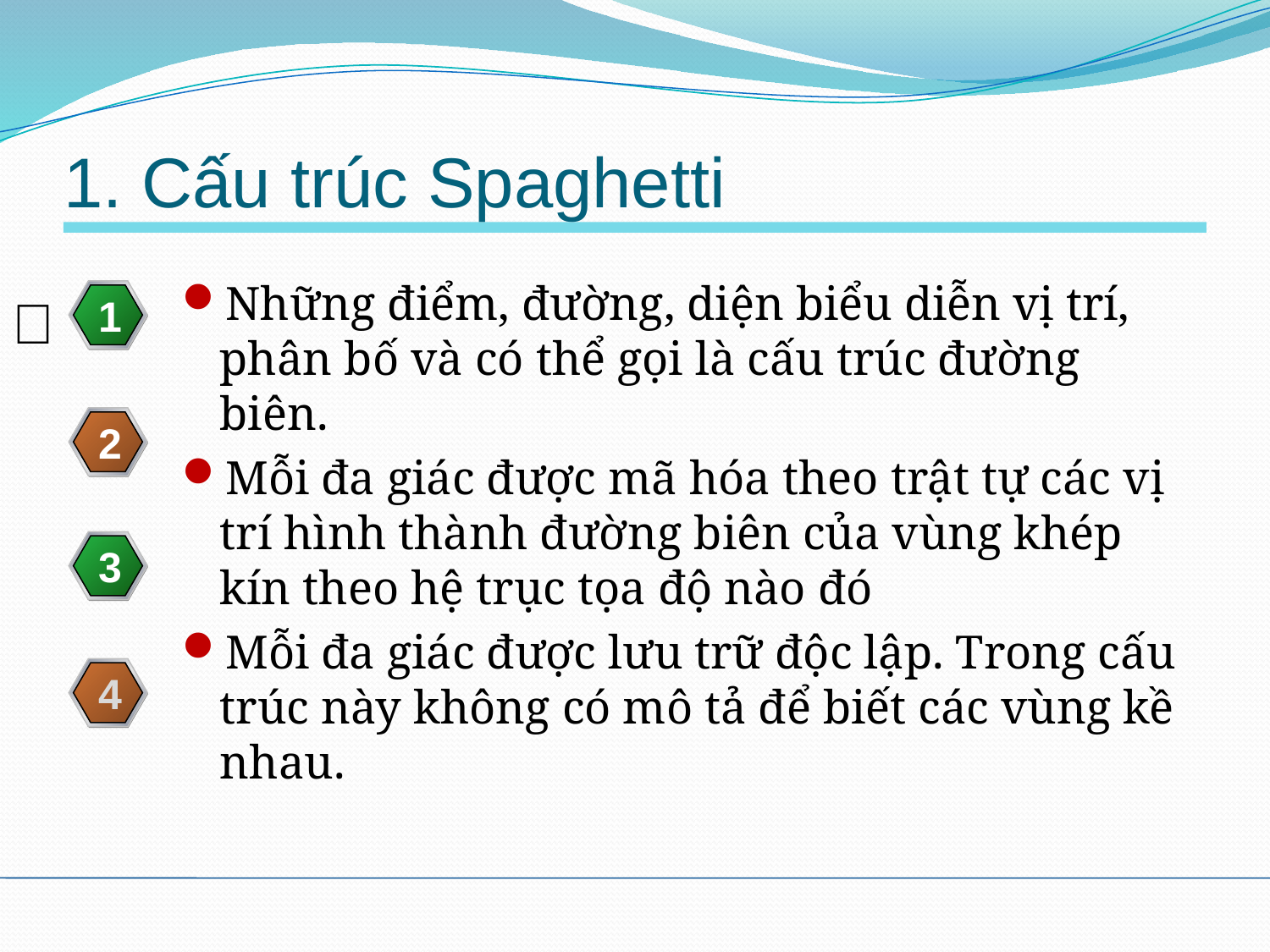

# 1. Cấu trúc Spaghetti
Những điểm, đường, diện biểu diễn vị trí, phân bố và có thể gọi là cấu trúc đường biên.
Mỗi đa giác được mã hóa theo trật tự các vị trí hình thành đường biên của vùng khép kín theo hệ trục tọa độ nào đó
Mỗi đa giác được lưu trữ độc lập. Trong cấu trúc này không có mô tả để biết các vùng kề nhau.